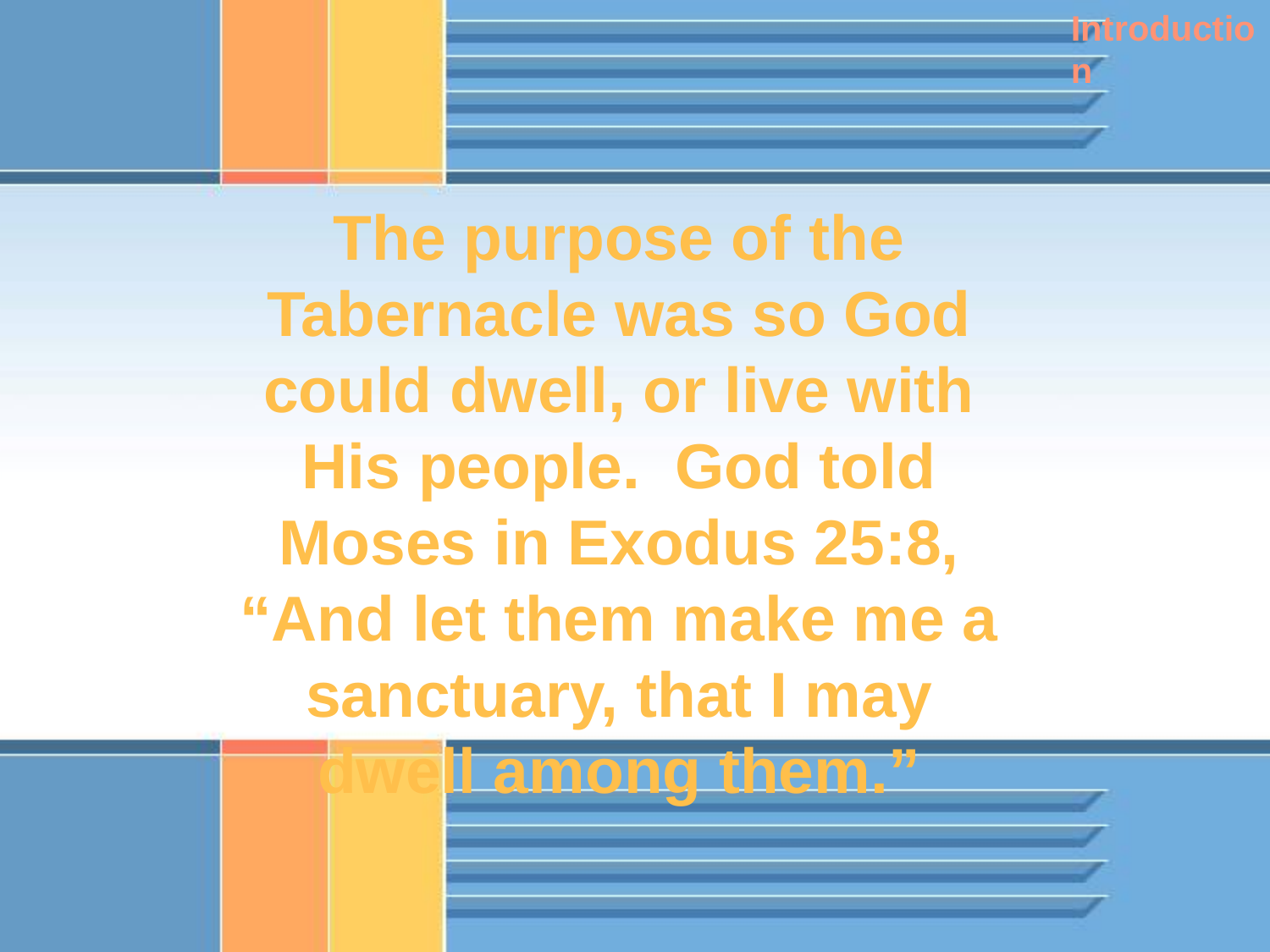

Introduction
The purpose of the Tabernacle was so God could dwell, or live with His people.  God told Moses in Exodus 25:8, “And let them make me a sanctuary, that I may dwell among them.”